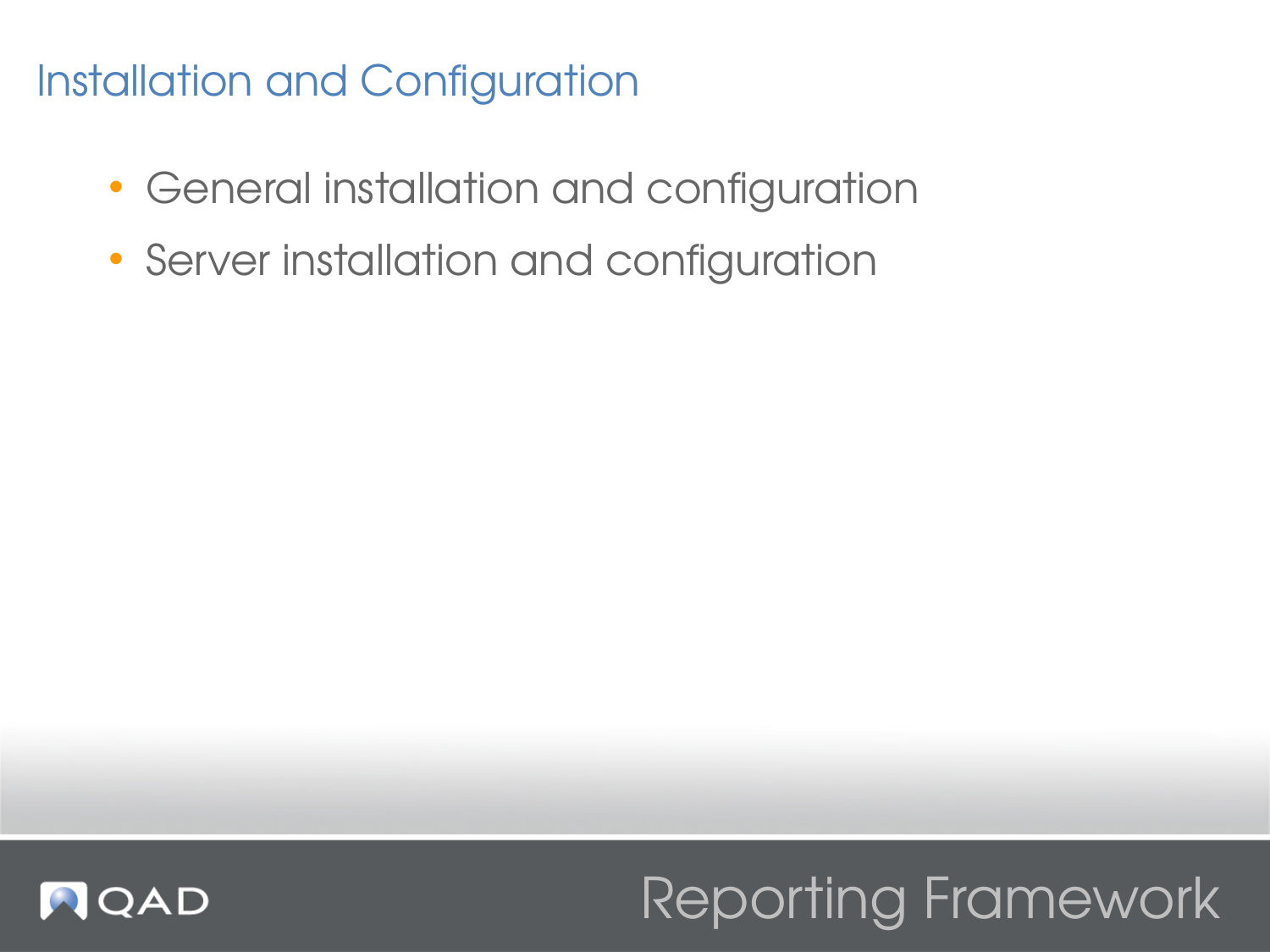

Installation and Configuration

General installation and configuration
Server installation and configuration

# Reporting Framework